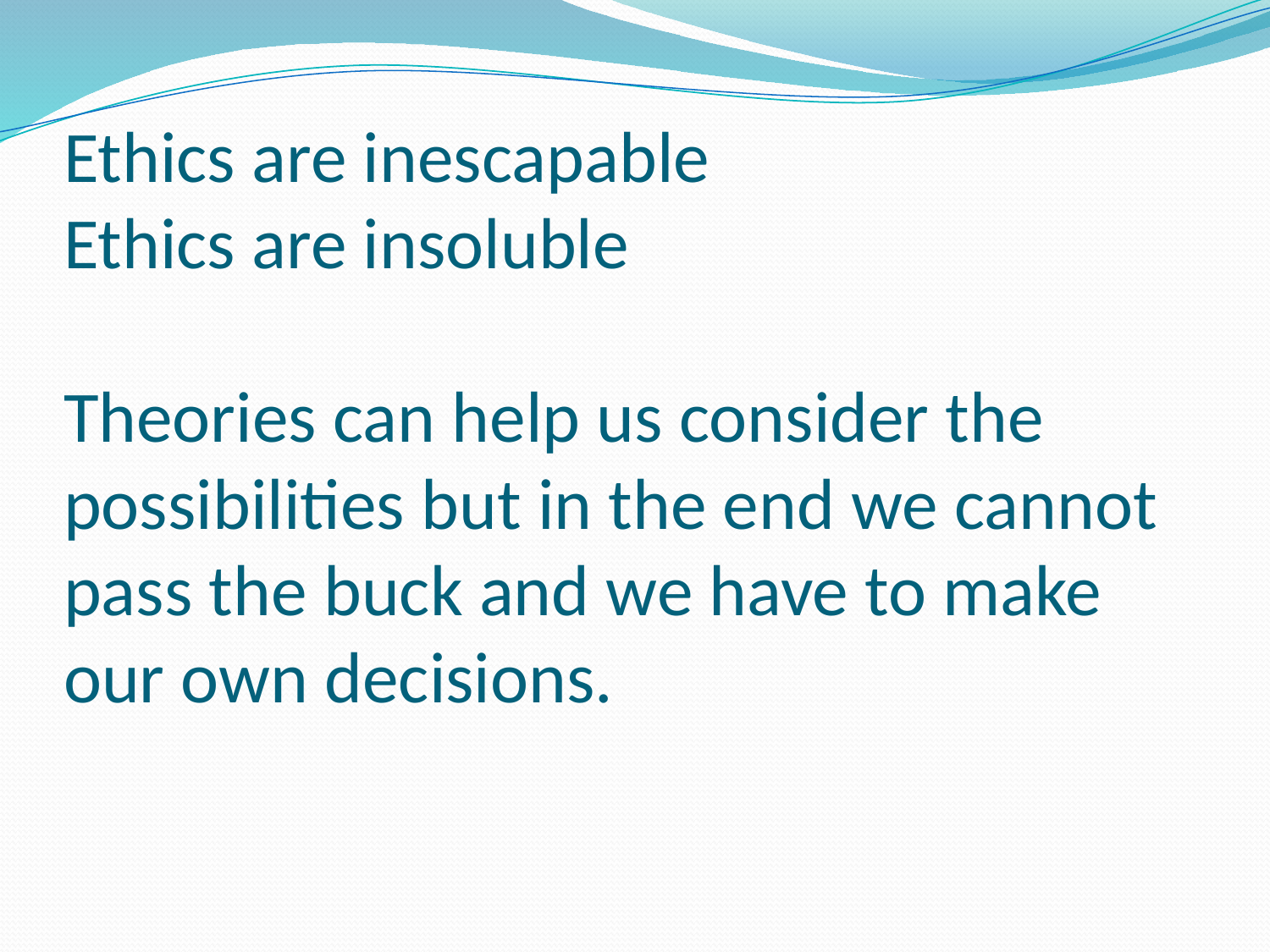

# Ethics are inescapable Ethics are insoluble Theories can help us consider the possibilities but in the end we cannot pass the buck and we have to make our own decisions.